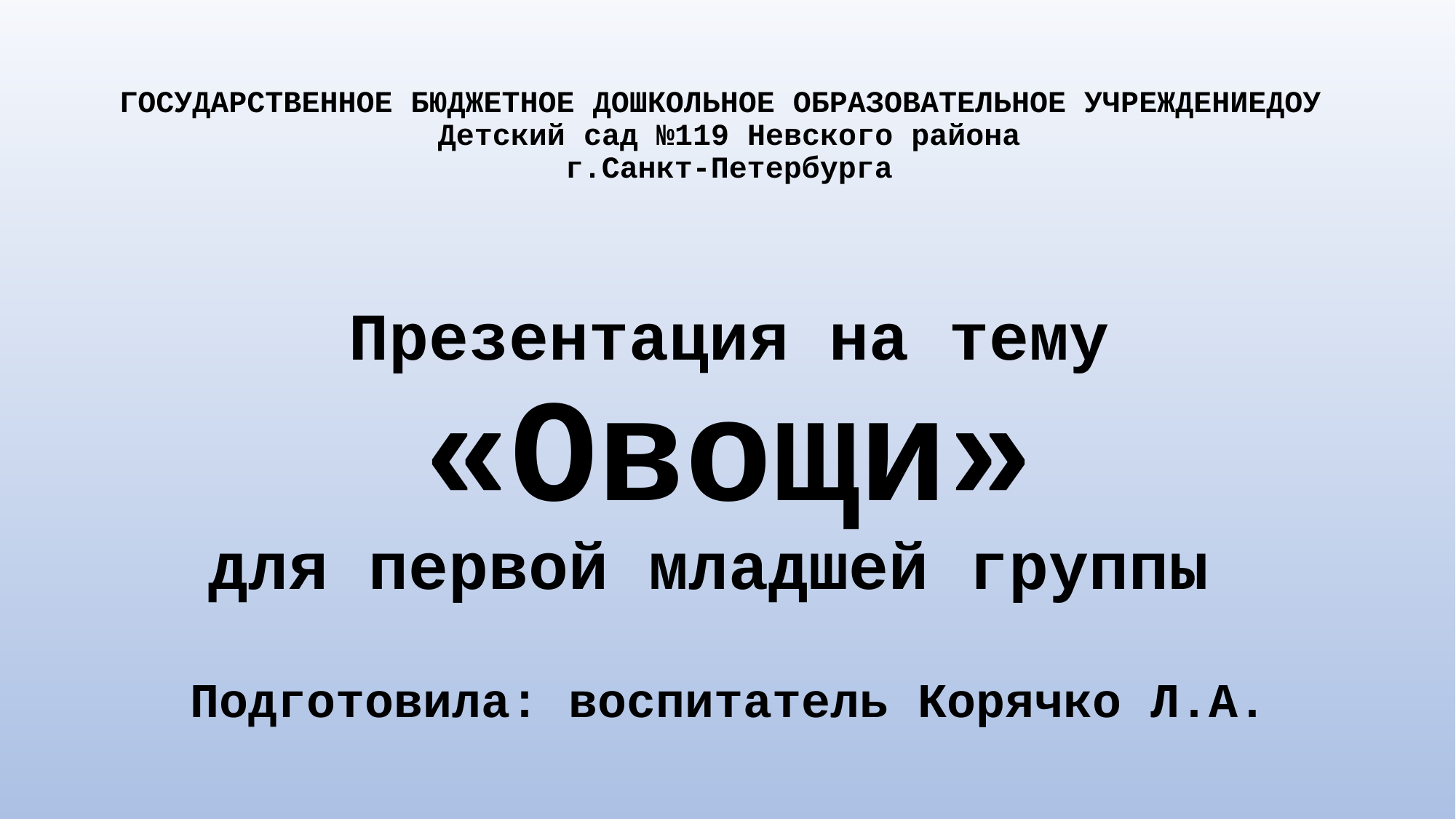

# ГОСУДАРСТВЕННОЕ БЮДЖЕТНОЕ ДОШКОЛЬНОЕ ОБРАЗОВАТЕЛЬНОЕ УЧРЕЖДЕНИЕДОУ Детский сад №119 Невского района г.Санкт-Петербурга Презентация на тему «Овощи» для первой младшей группы Подготовила: воспитатель Корячко Л.А.